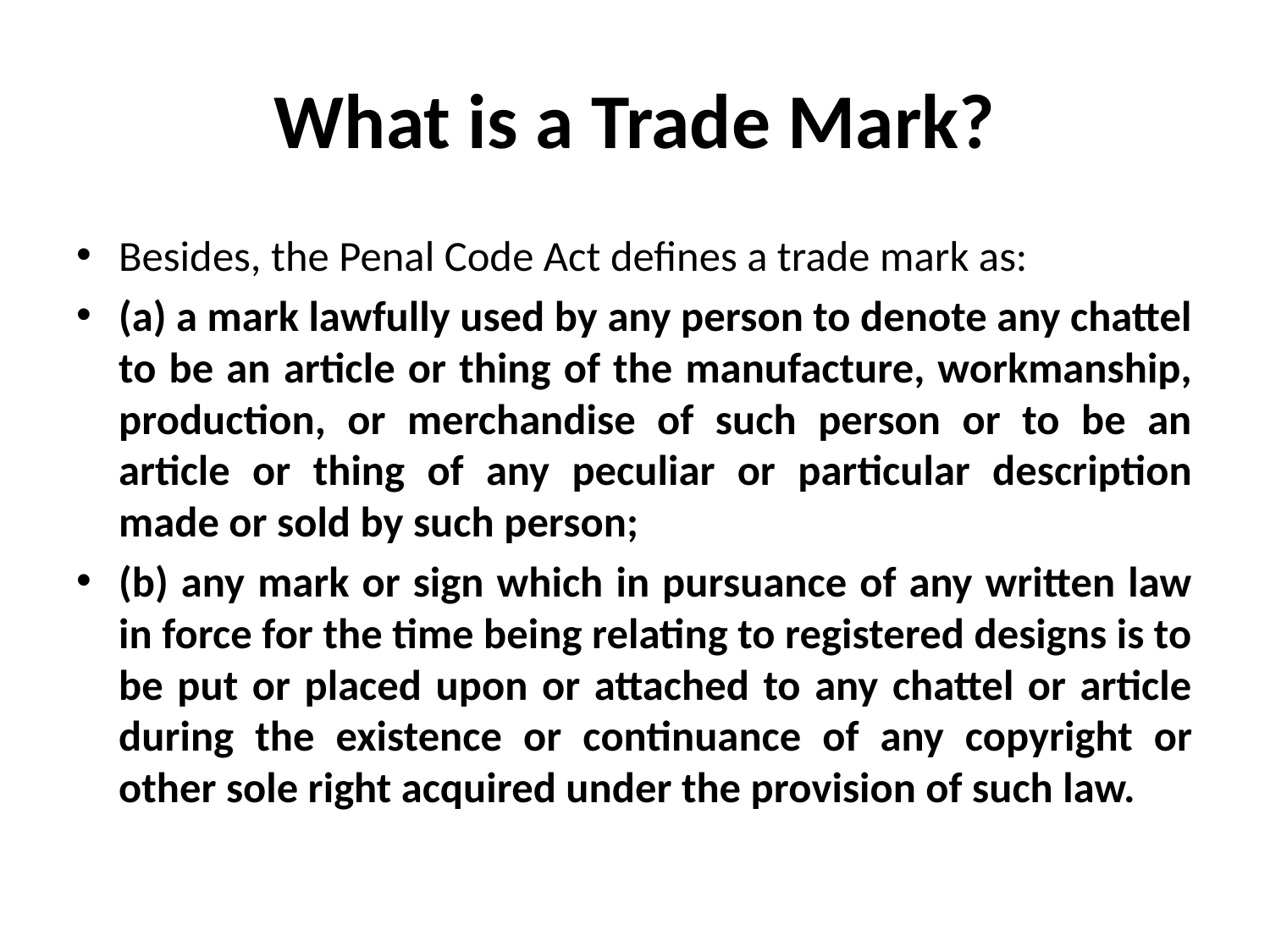

# What is a Trade Mark?
Besides, the Penal Code Act defines a trade mark as:
(a) a mark lawfully used by any person to denote any chattel to be an article or thing of the manufacture, workmanship, production, or merchandise of such person or to be an article or thing of any peculiar or particular description made or sold by such person;
(b) any mark or sign which in pursuance of any written law in force for the time being relating to registered designs is to be put or placed upon or attached to any chattel or article during the existence or continuance of any copyright or other sole right acquired under the provision of such law.